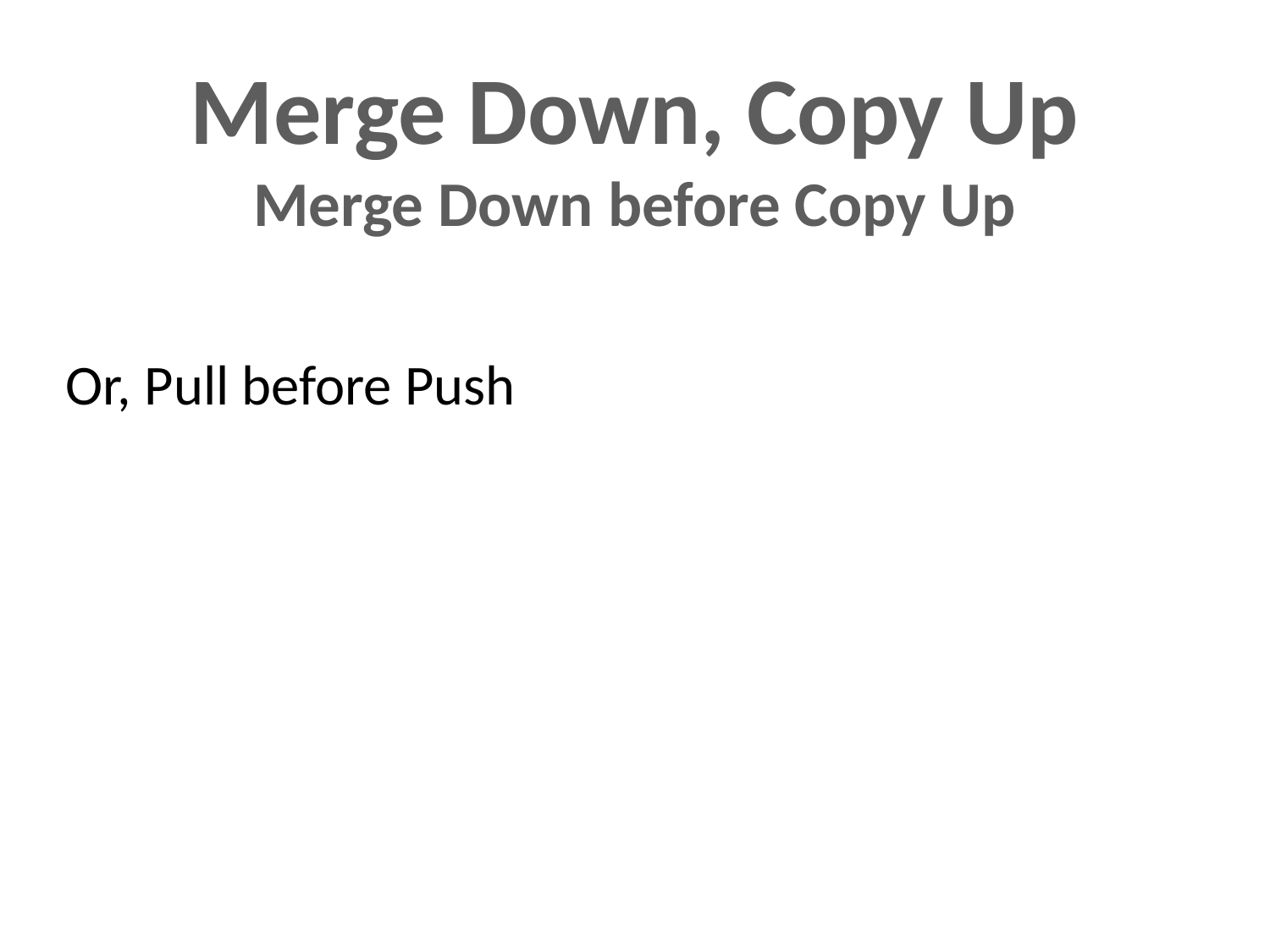

Merge Down, Copy Up
Merge Down before Copy Up

Or, Pull before Push